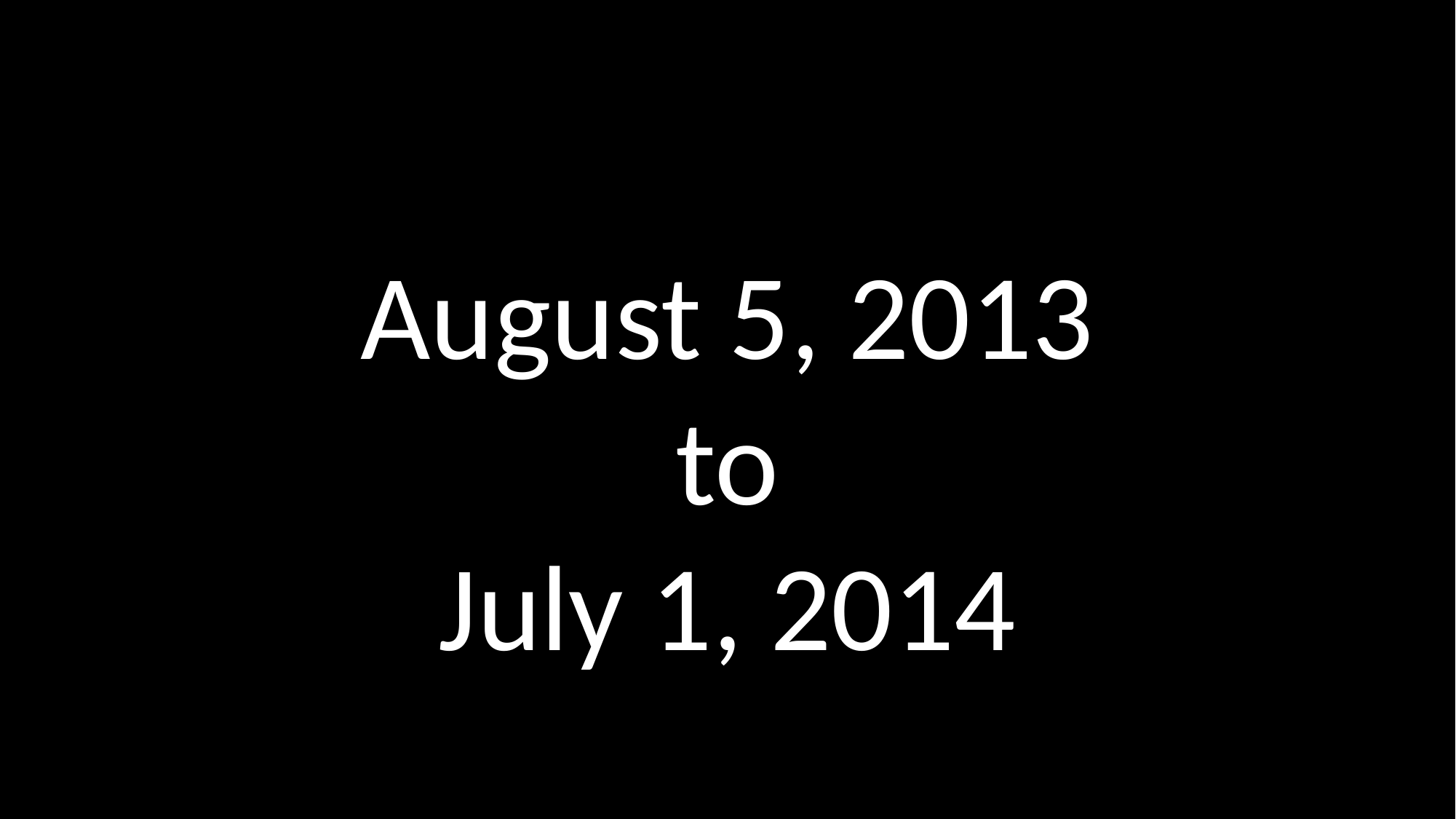

August 5, 2013
to
July 1, 2014